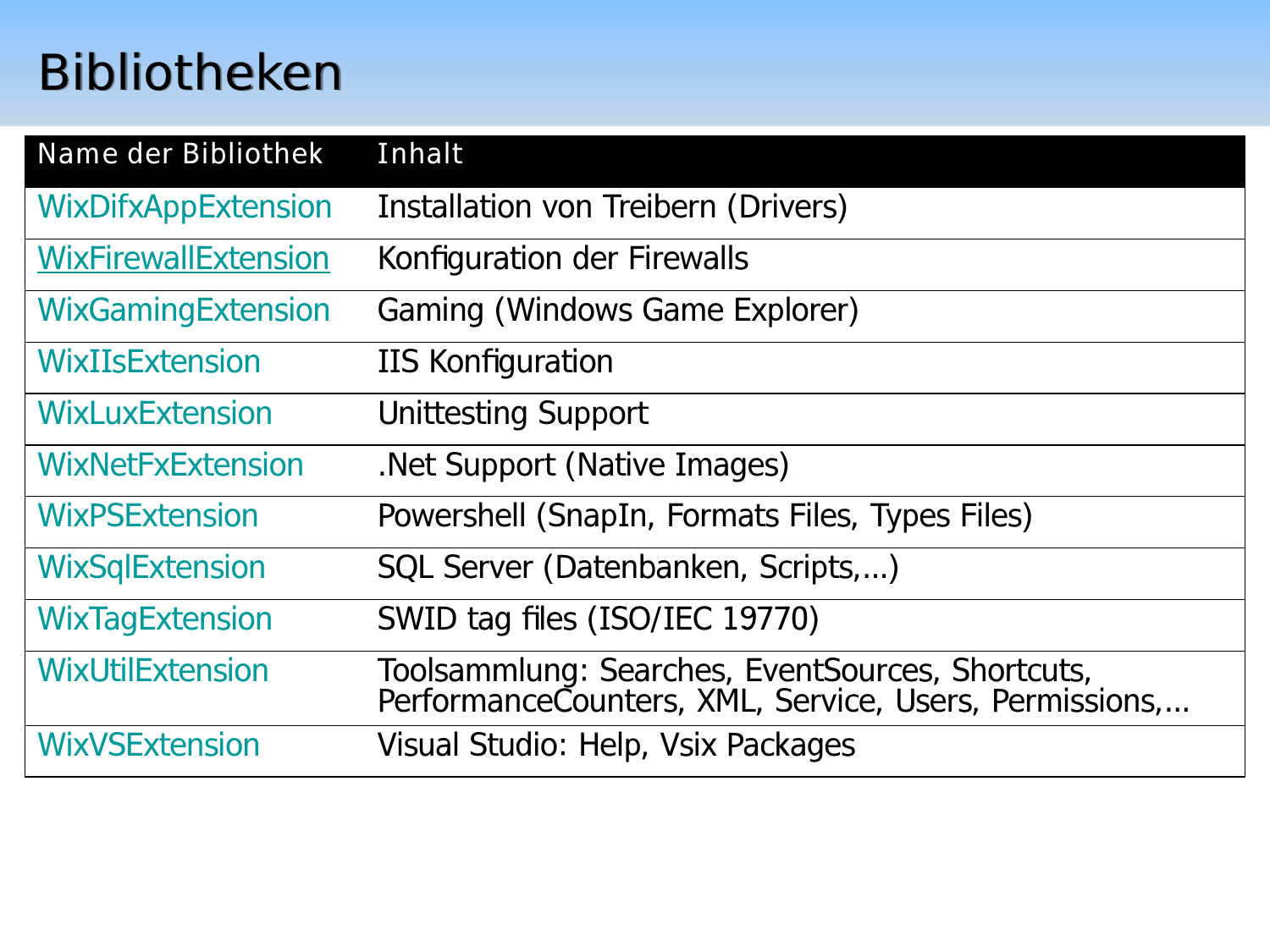

# Bibliotheken
| Name der Bibliothek | Inhalt |
| --- | --- |
| WixDifxAppExtension | Installation von Treibern (Drivers) |
| WixFirewallExtension | Konfiguration der Firewalls |
| WixGamingExtension | Gaming (Windows Game Explorer) |
| WixIIsExtension | IIS Konfiguration |
| WixLuxExtension | Unittesting Support |
| WixNetFxExtension | .Net Support (Native Images) |
| WixPSExtension | Powershell (SnapIn, Formats Files, Types Files) |
| WixSqlExtension | SQL Server (Datenbanken, Scripts,…) |
| WixTagExtension | SWID tag files (ISO/IEC 19770) |
| WixUtilExtension | Toolsammlung: Searches, EventSources, Shortcuts, PerformanceCounters, XML, Service, Users, Permissions,… |
| WixVSExtension | Visual Studio: Help, Vsix Packages |